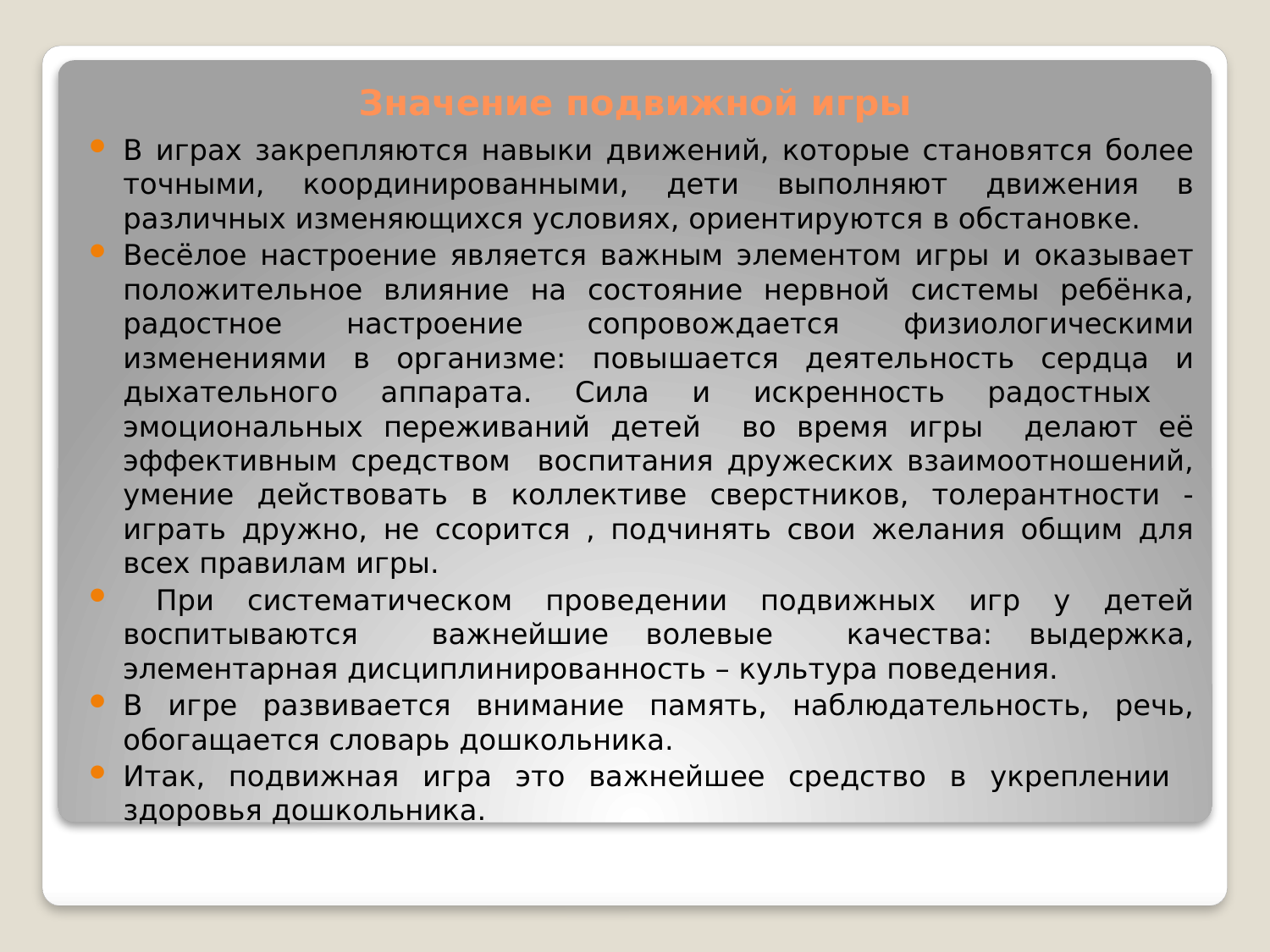

# Значение подвижной игры
В играх закрепляются навыки движений, которые становятся более точными, координированными, дети выполняют движения в различных изменяющихся условиях, ориентируются в обстановке.
Весёлое настроение является важным элементом игры и оказывает положительное влияние на состояние нервной системы ребёнка, радостное настроение сопровождается физиологическими изменениями в организме: повышается деятельность сердца и дыхательного аппарата. Сила и искренность радостных  эмоциональных переживаний детей  во время игры  делают её эффективным средством  воспитания дружеских взаимоотношений, умение действовать в коллективе сверстников, толерантности - играть дружно, не ссорится , подчинять свои желания общим для всех правилам игры.
 При систематическом проведении подвижных игр у детей воспитываются  важнейшие волевые  качества: выдержка, элементарная дисциплинированность – культура поведения.
В игре развивается внимание память, наблюдательность, речь, обогащается словарь дошкольника.
Итак, подвижная игра это важнейшее средство в укреплении  здоровья дошкольника.